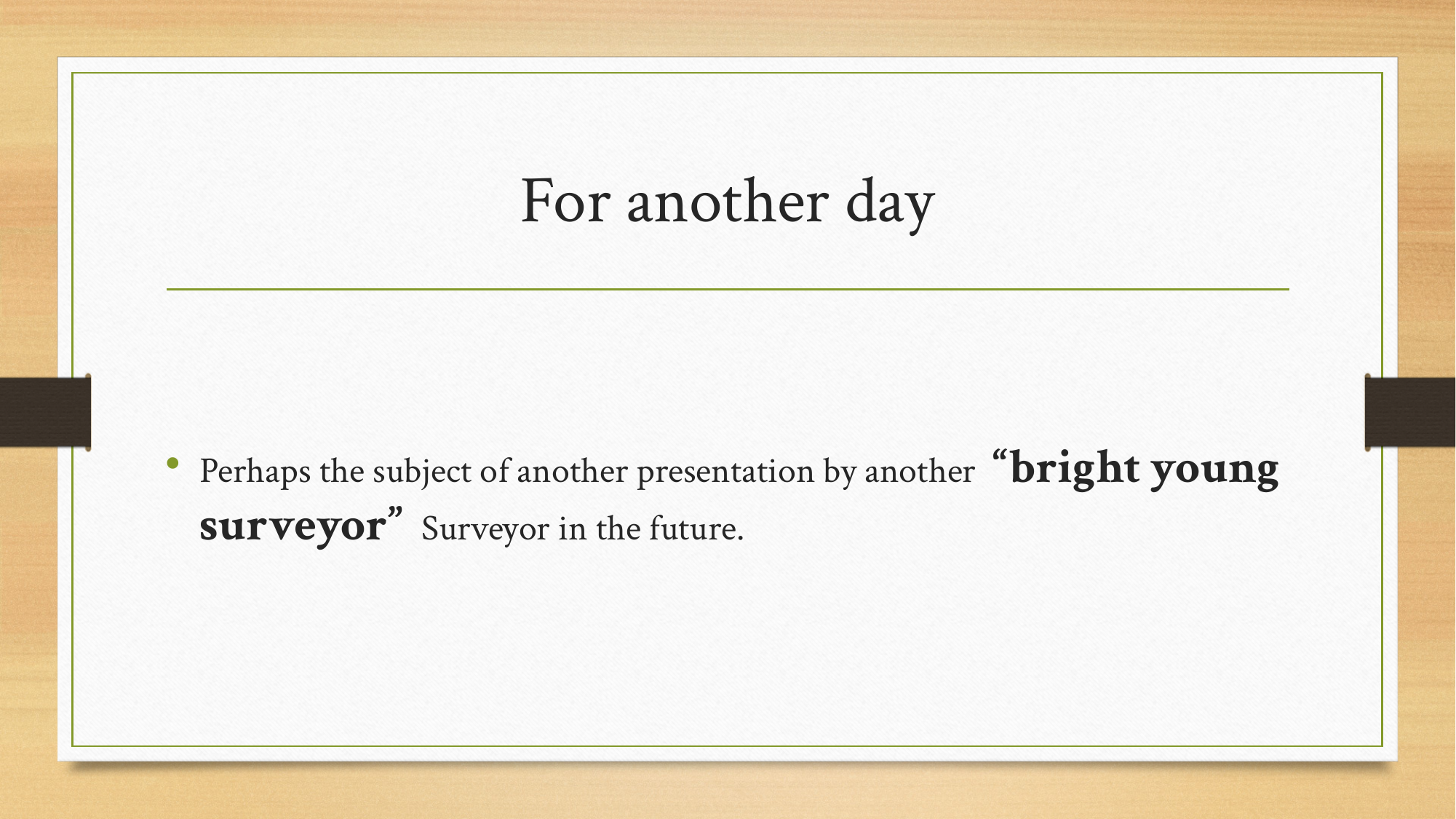

# For another day

Perhaps the subject of another presentation by another  “bright young surveyor”  Surveyor in the future.